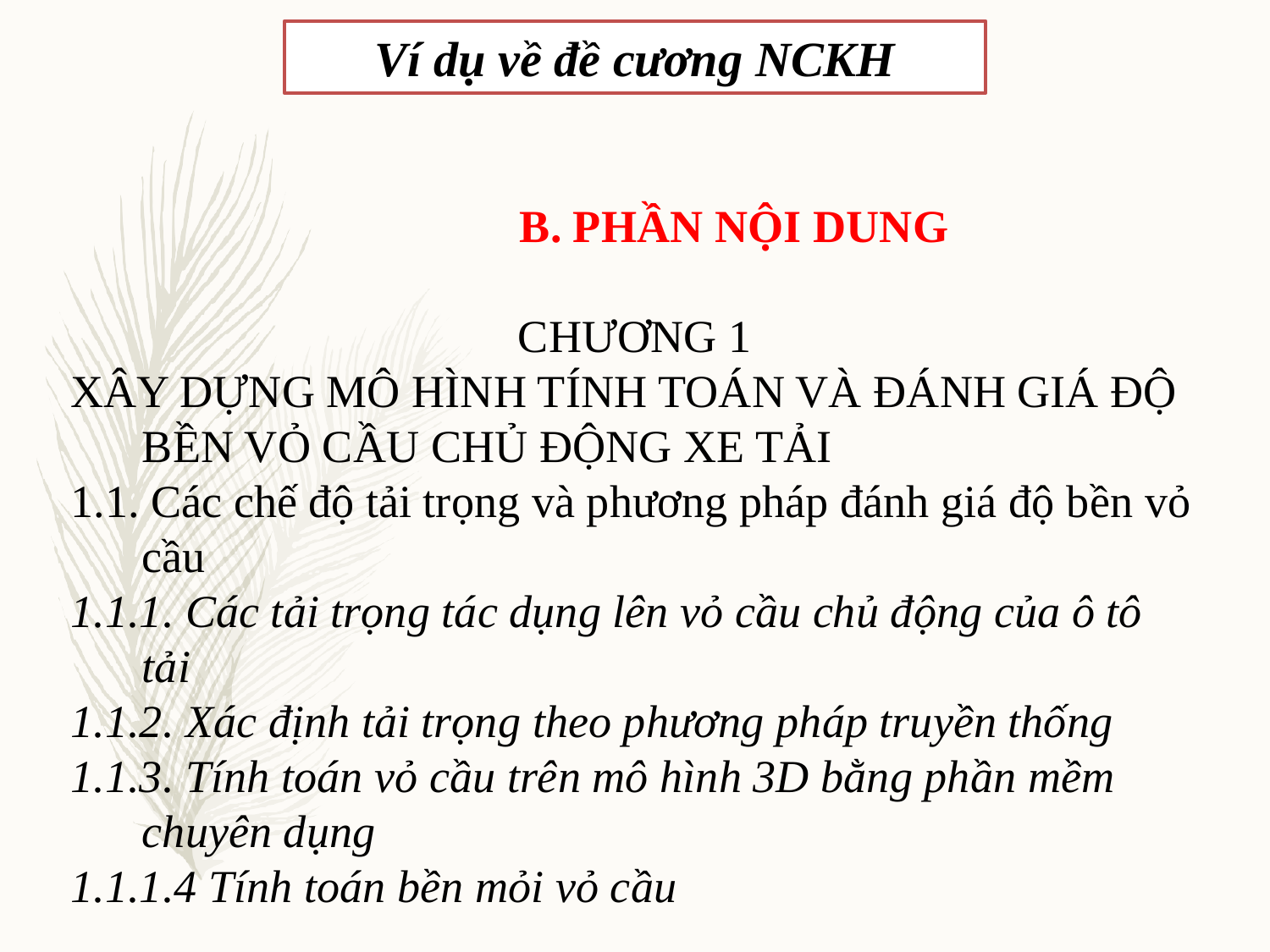

Ví dụ về đề cương NCKH
		B. PHẦN NỘI DUNG

CHƯƠNG 1
XÂY DỰNG MÔ HÌNH TÍNH TOÁN VÀ ĐÁNH GIÁ ĐỘ BỀN VỎ CẦU CHỦ ĐỘNG XE TẢI
1.1. Các chế độ tải trọng và phương pháp đánh giá độ bền vỏ cầu
1.1.1. Các tải trọng tác dụng lên vỏ cầu chủ động của ô tô tải
1.1.2. Xác định tải trọng theo phương pháp truyền thống
1.1.3. Tính toán vỏ cầu trên mô hình 3D bằng phần mềm chuyên dụng
1.1.1.4 Tính toán bền mỏi vỏ cầu